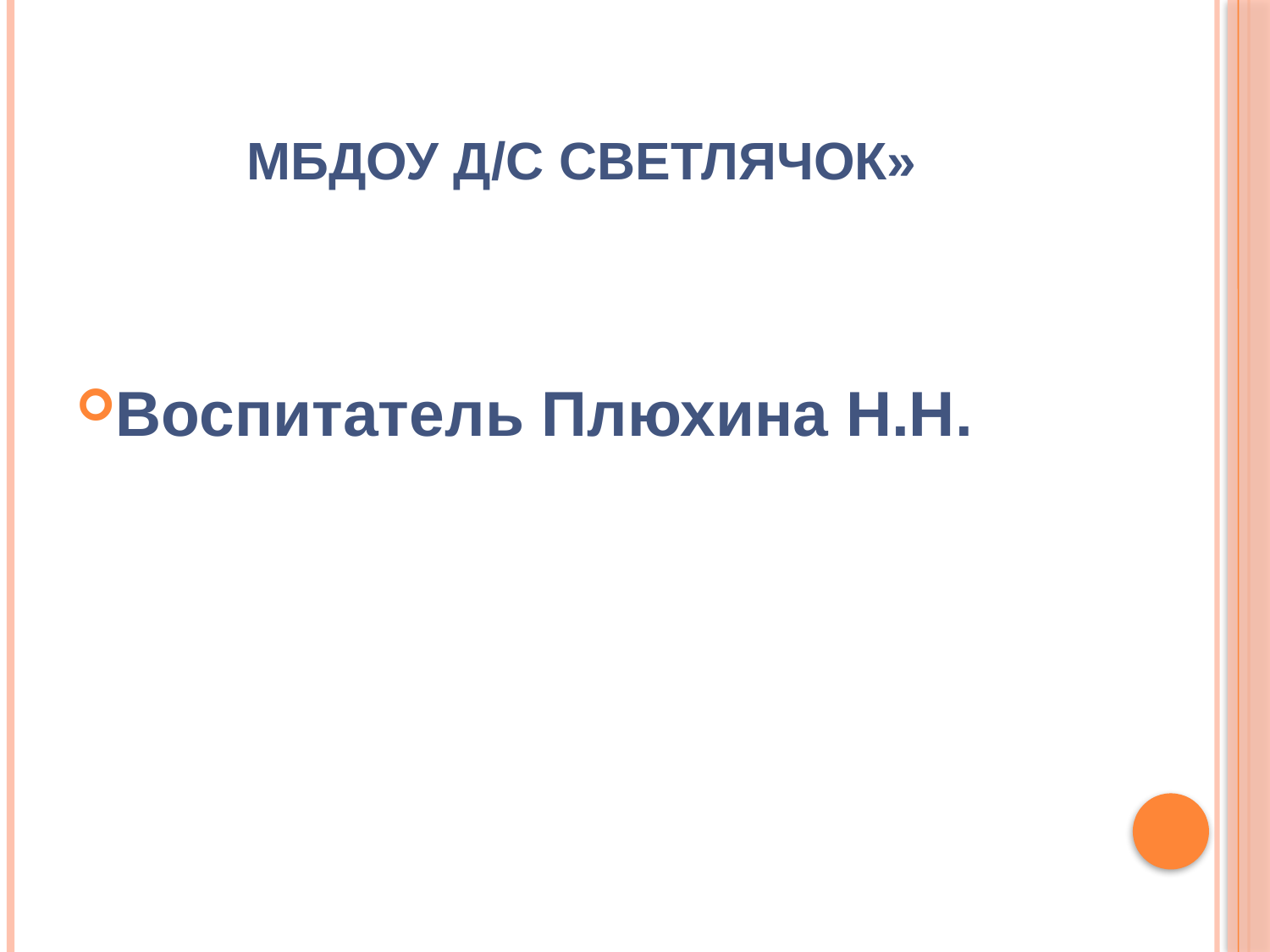

# МБДОУ д/с Светлячок»
Воспитатель Плюхина Н.Н.